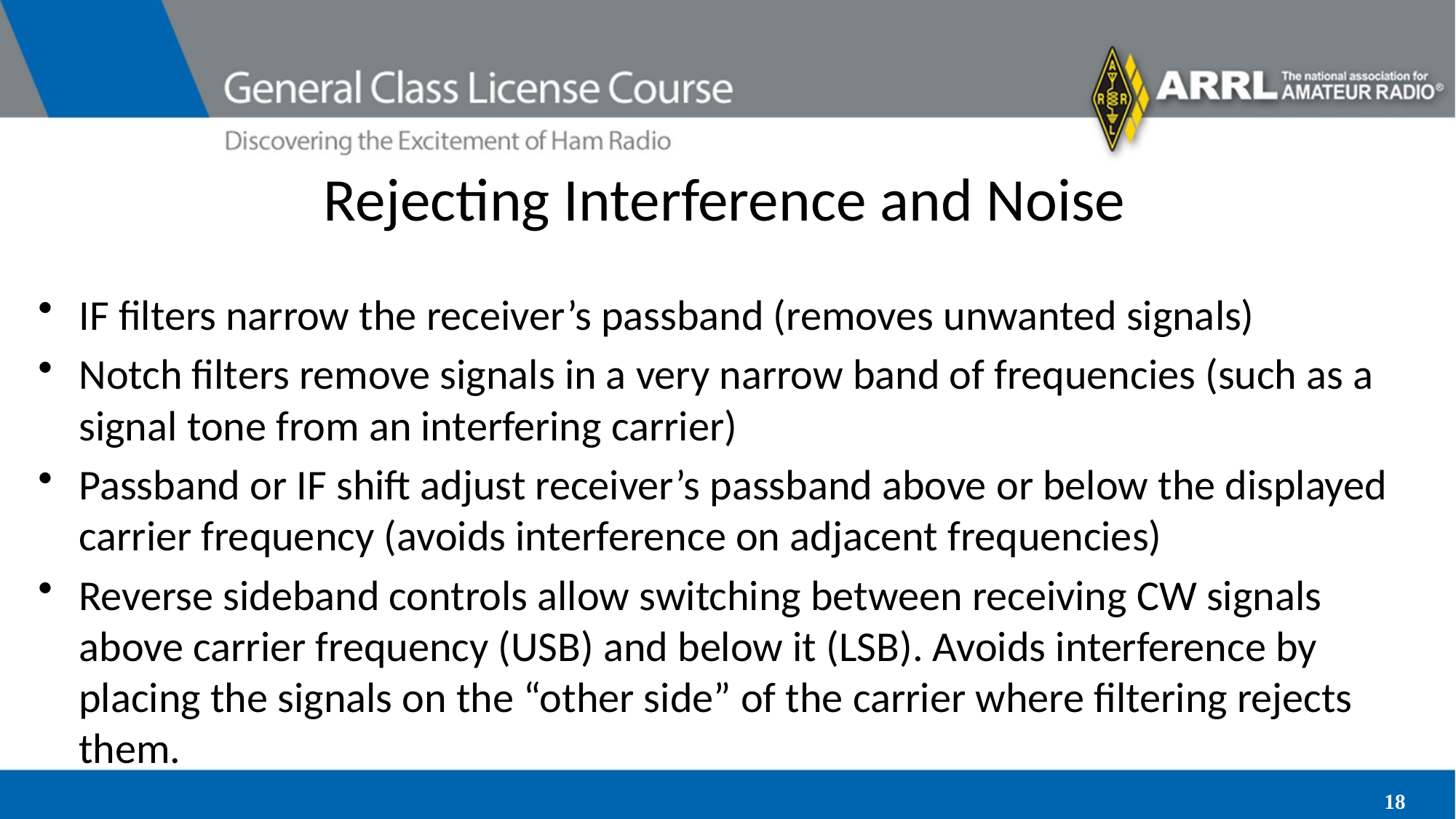

# Rejecting Interference and Noise
IF filters narrow the receiver’s passband (removes unwanted signals)
Notch filters remove signals in a very narrow band of frequencies (such as a signal tone from an interfering carrier)
Passband or IF shift adjust receiver’s passband above or below the displayed carrier frequency (avoids interference on adjacent frequencies)
Reverse sideband controls allow switching between receiving CW signals above carrier frequency (USB) and below it (LSB). Avoids interference by placing the signals on the “other side” of the carrier where filtering rejects them.